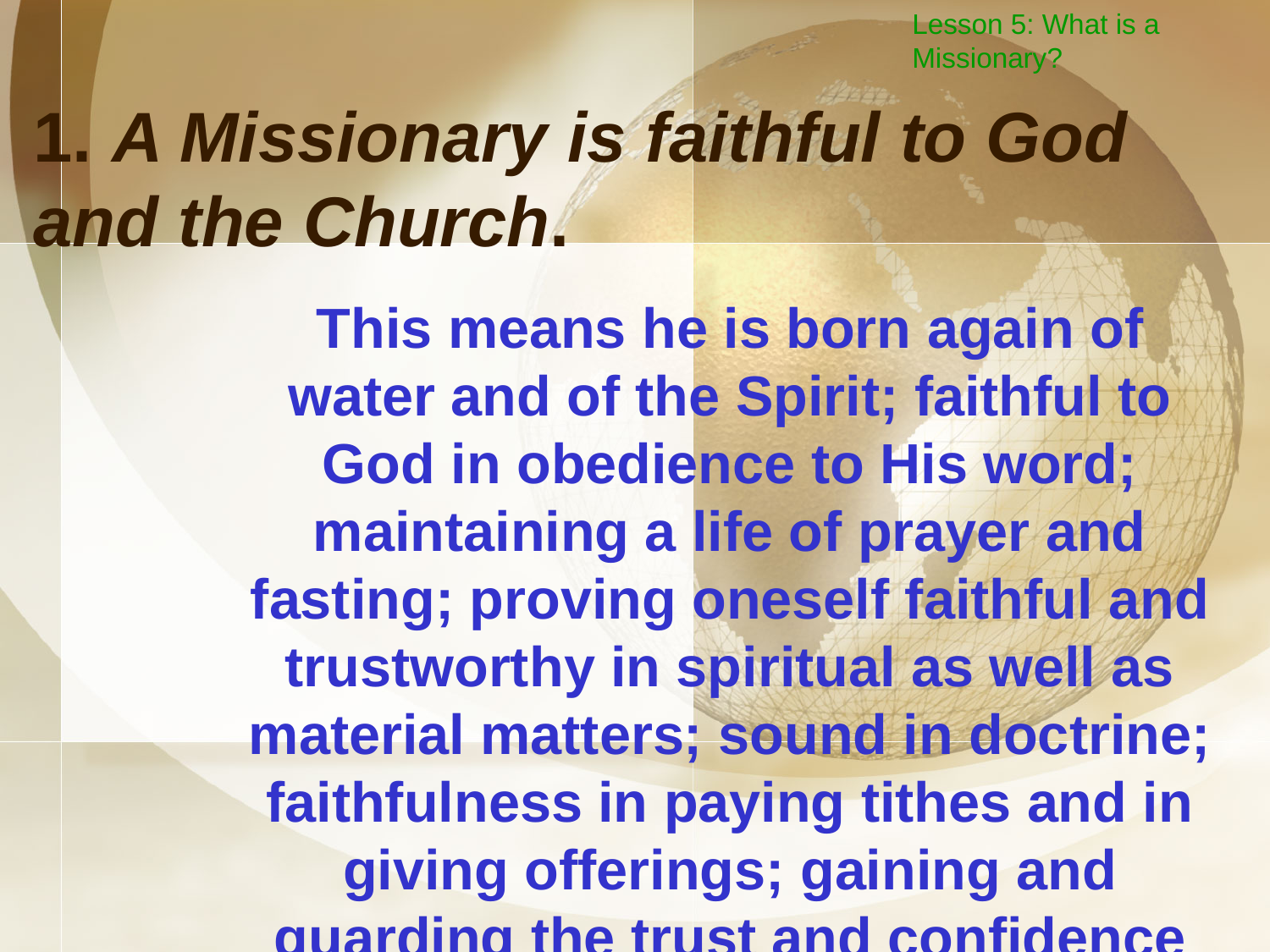

Lesson 5: What is a Missionary?
1. A Missionary is faithful to God and the Church.
This means he is born again of water and of the Spirit; faithful to God in obedience to His word; maintaining a life of prayer and fasting; proving oneself faithful and trustworthy in spiritual as well as material matters; sound in doctrine; faithfulness in paying tithes and in giving offerings; gaining and guarding the trust and confidence of fellow believers and making his calling and election sure.